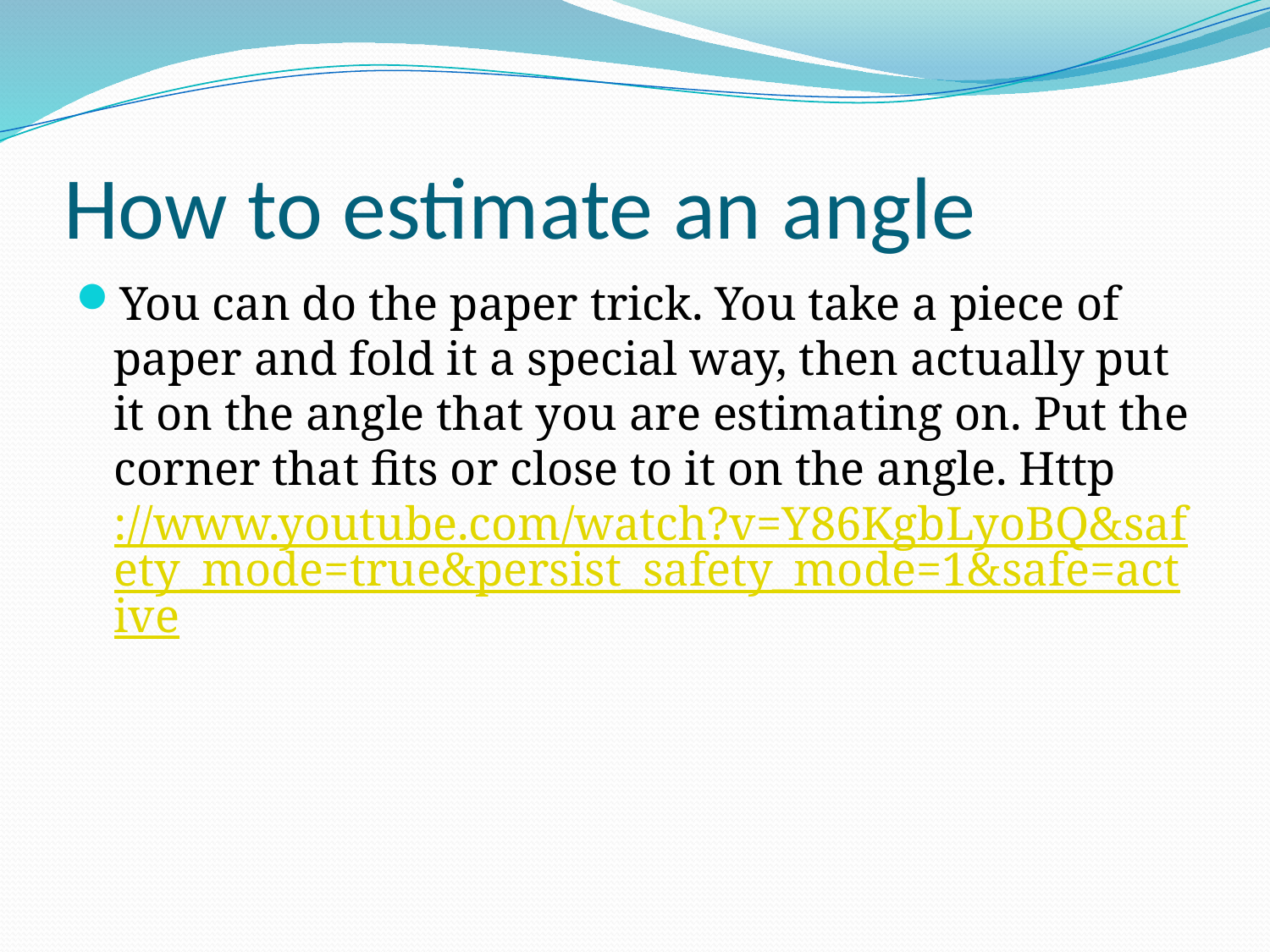

# How to estimate an angle
You can do the paper trick. You take a piece of paper and fold it a special way, then actually put it on the angle that you are estimating on. Put the corner that fits or close to it on the angle. Http://www.youtube.com/watch?v=Y86KgbLyoBQ&safety_mode=true&persist_safety_mode=1&safe=active